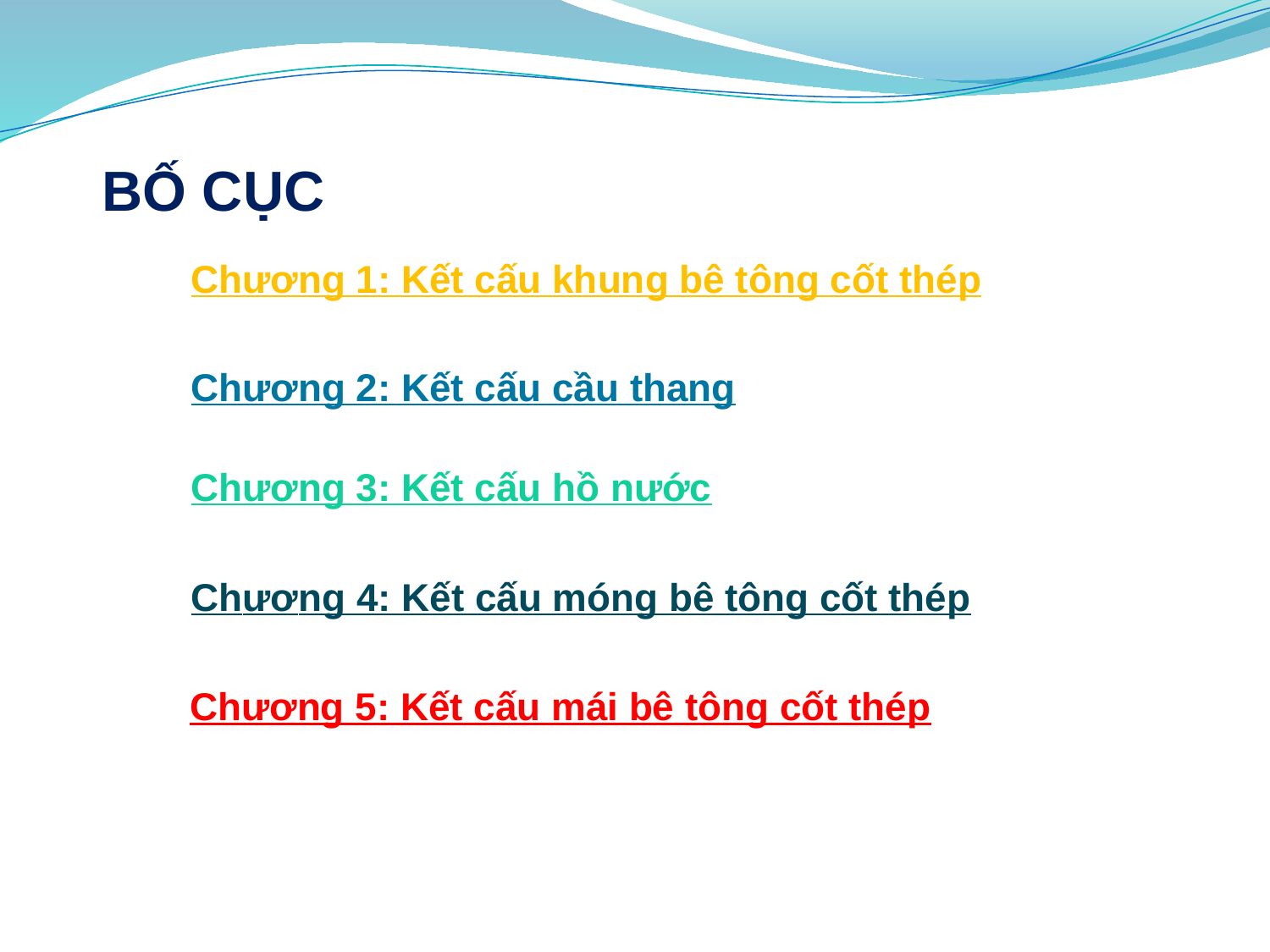

BỐ CỤC
Chương 1: Kết cấu khung bê tông cốt thép
Chương 2: Kết cấu cầu thang
Chương 3: Kết cấu hồ nước
Chương 4: Kết cấu móng bê tông cốt thép
Chương 5: Kết cấu mái bê tông cốt thép